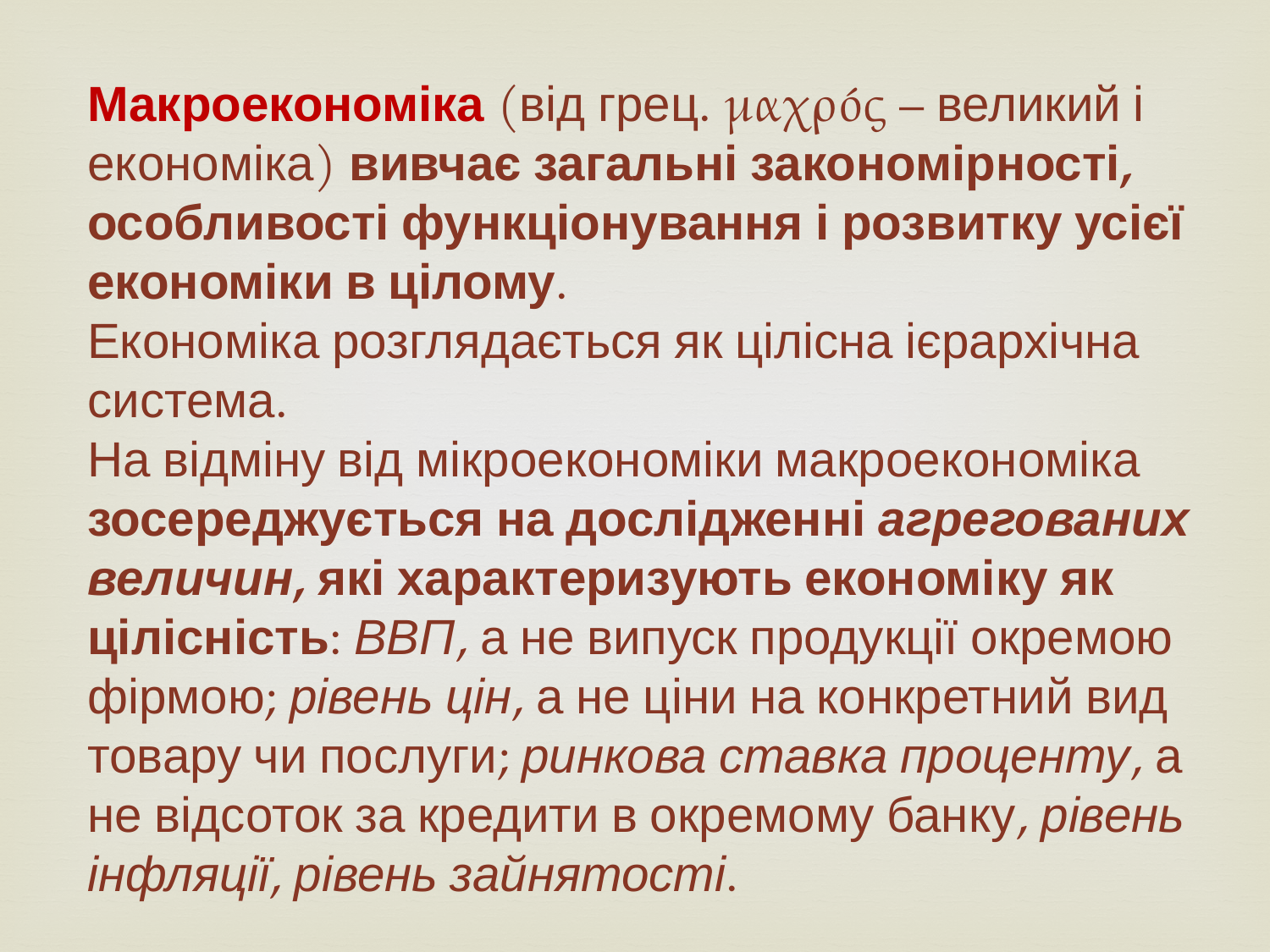

Макроекономіка (від грец. μαχρός – великий і економіка) вивчає загальні закономірності, особливості функціонування і розвитку усієї економіки в цілому.
Економіка розглядається як цілісна ієрархічна система.
На відміну від мікроекономіки макроекономіка зосереджується на дослідженні агрегованих величин, які характеризують економіку як цілісність: ВВП, а не випуск продукції окремою фірмою; рівень цін, а не ціни на конкретний вид товару чи послуги; ринкова ставка проценту, а не відсоток за кредити в окремому банку, рівень інфляції, рівень зайнятості.